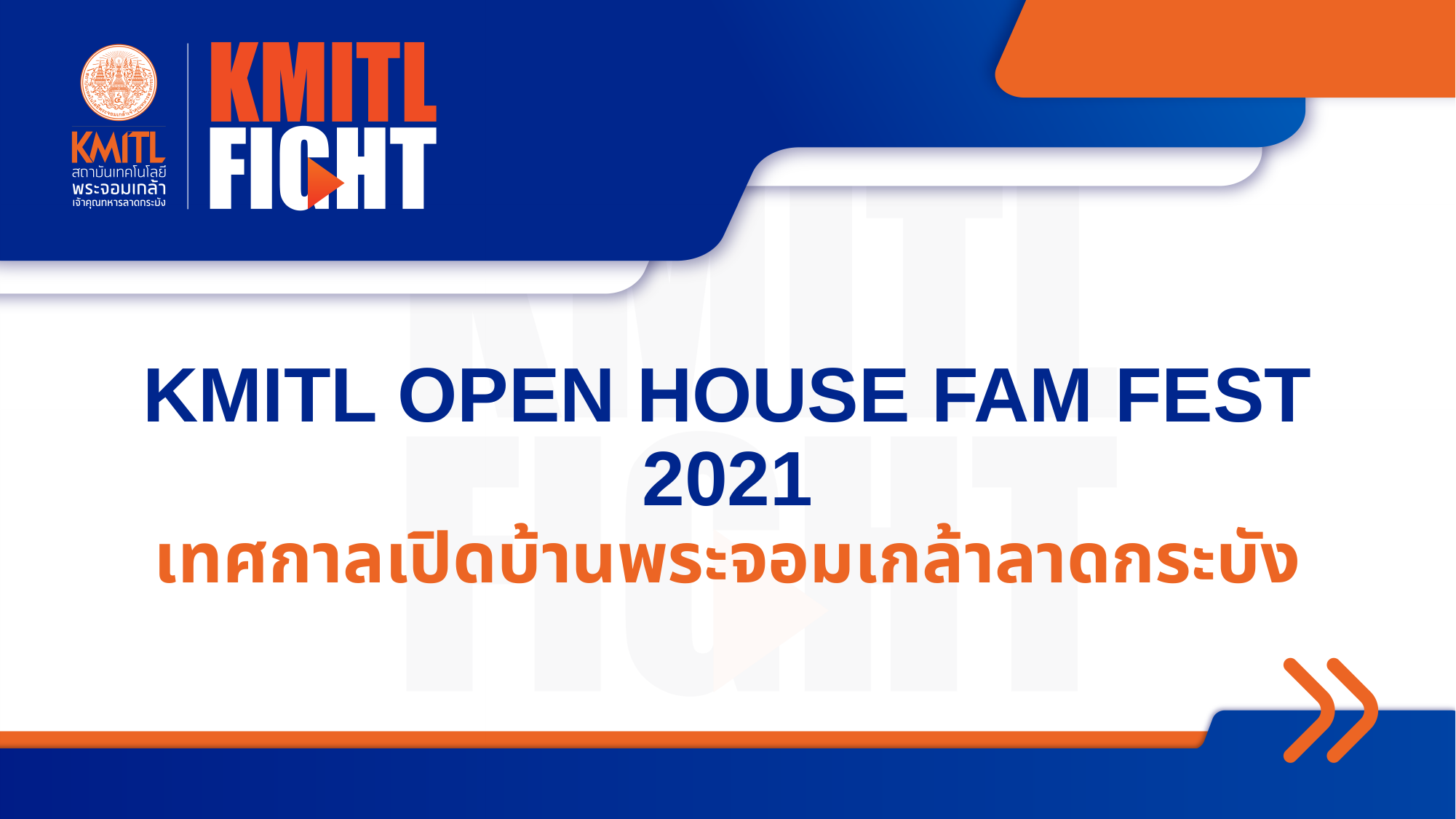

# KMITL OPEN HOUSE FAM FEST 2021 เทศกาลเปิดบ้านพระจอมเกล้าลาดกระบัง